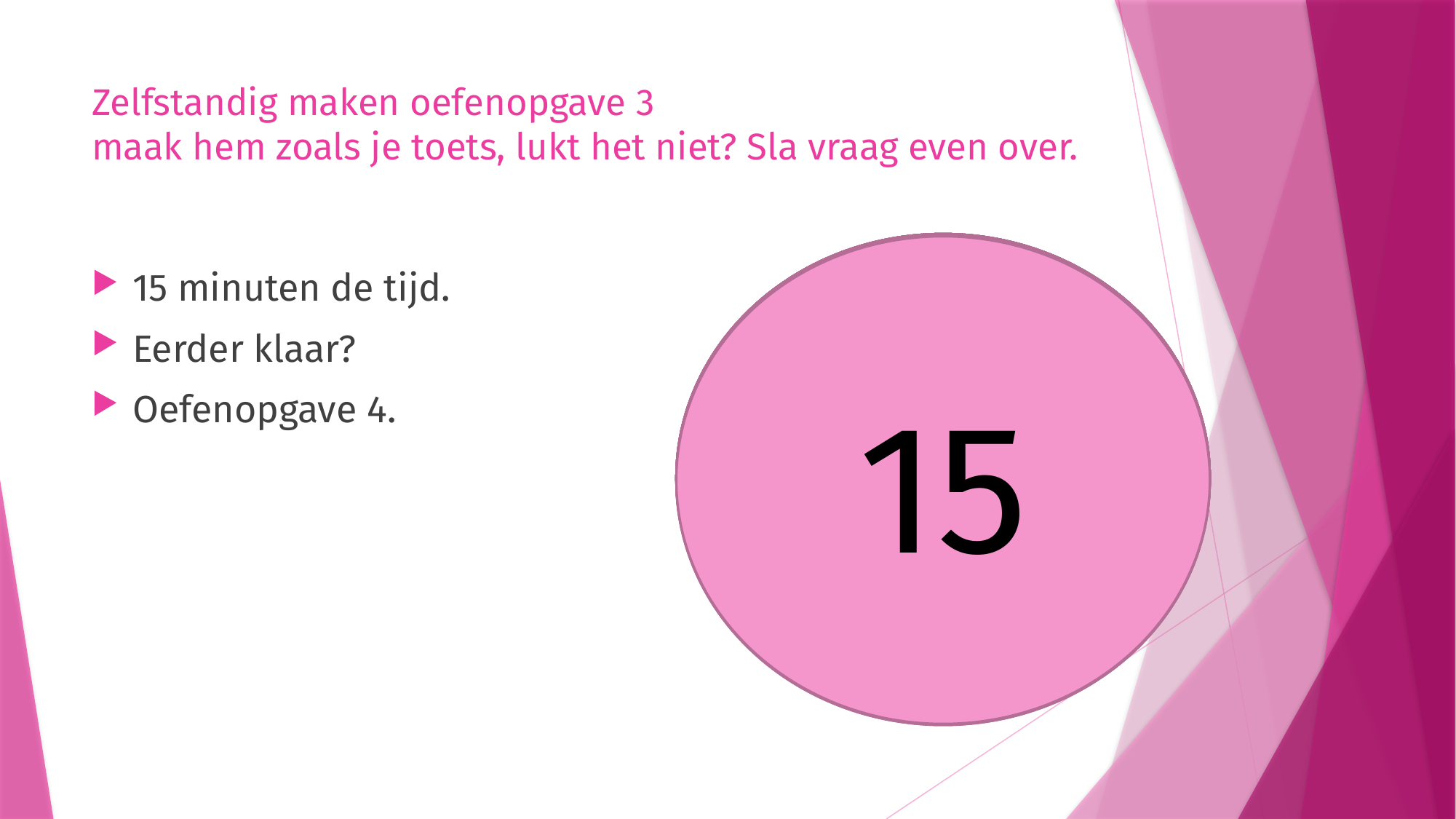

# Zelfstandig maken oefenopgave 3 maak hem zoals je toets, lukt het niet? Sla vraag even over.
10
9
8
5
6
7
4
3
1
2
11
12
15
13
14
15 minuten de tijd.
Eerder klaar?
Oefenopgave 4.